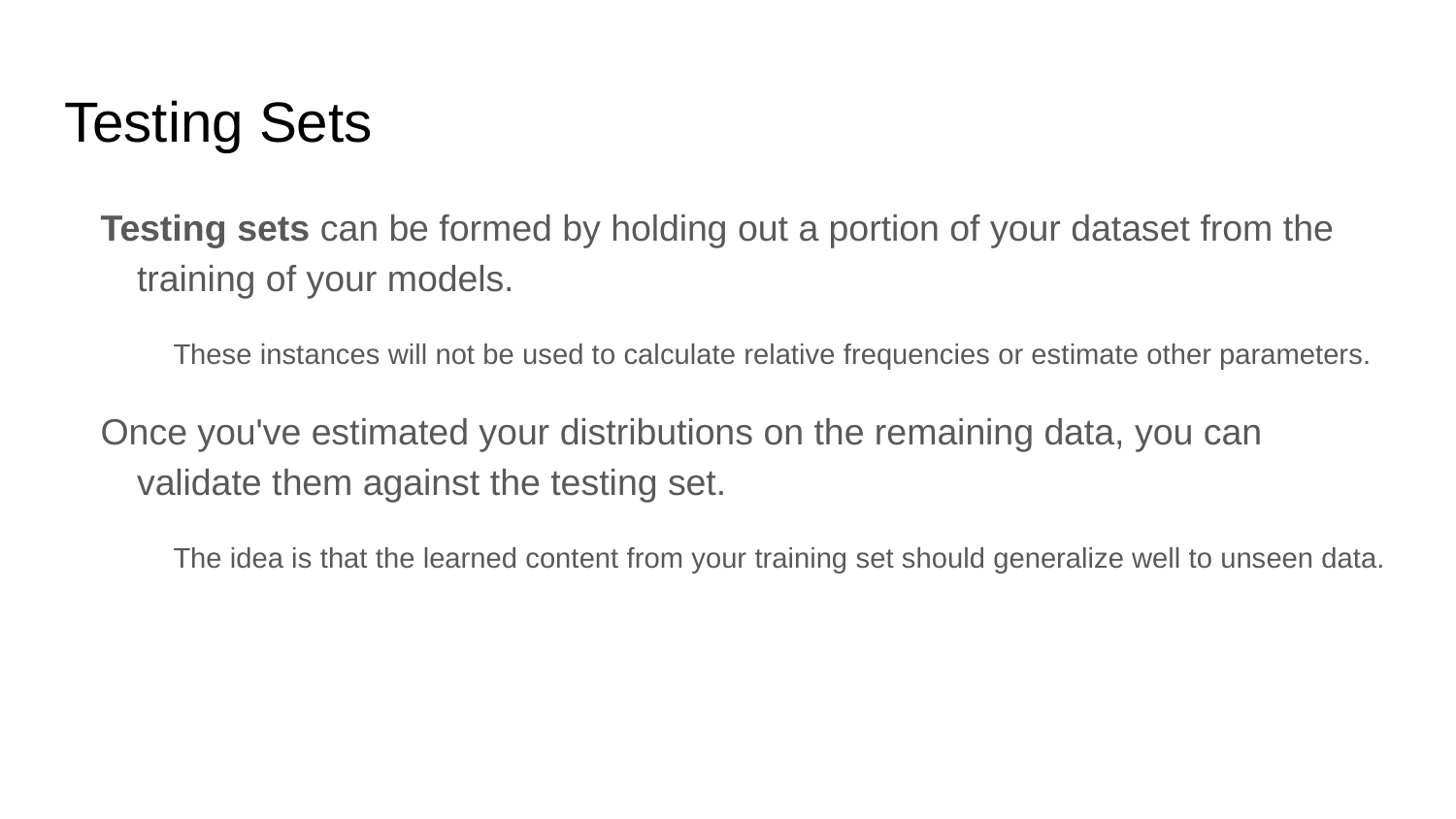

# Testing Sets
Testing sets can be formed by holding out a portion of your dataset from the training of your models.
These instances will not be used to calculate relative frequencies or estimate other parameters.
Once you've estimated your distributions on the remaining data, you can validate them against the testing set.
The idea is that the learned content from your training set should generalize well to unseen data.